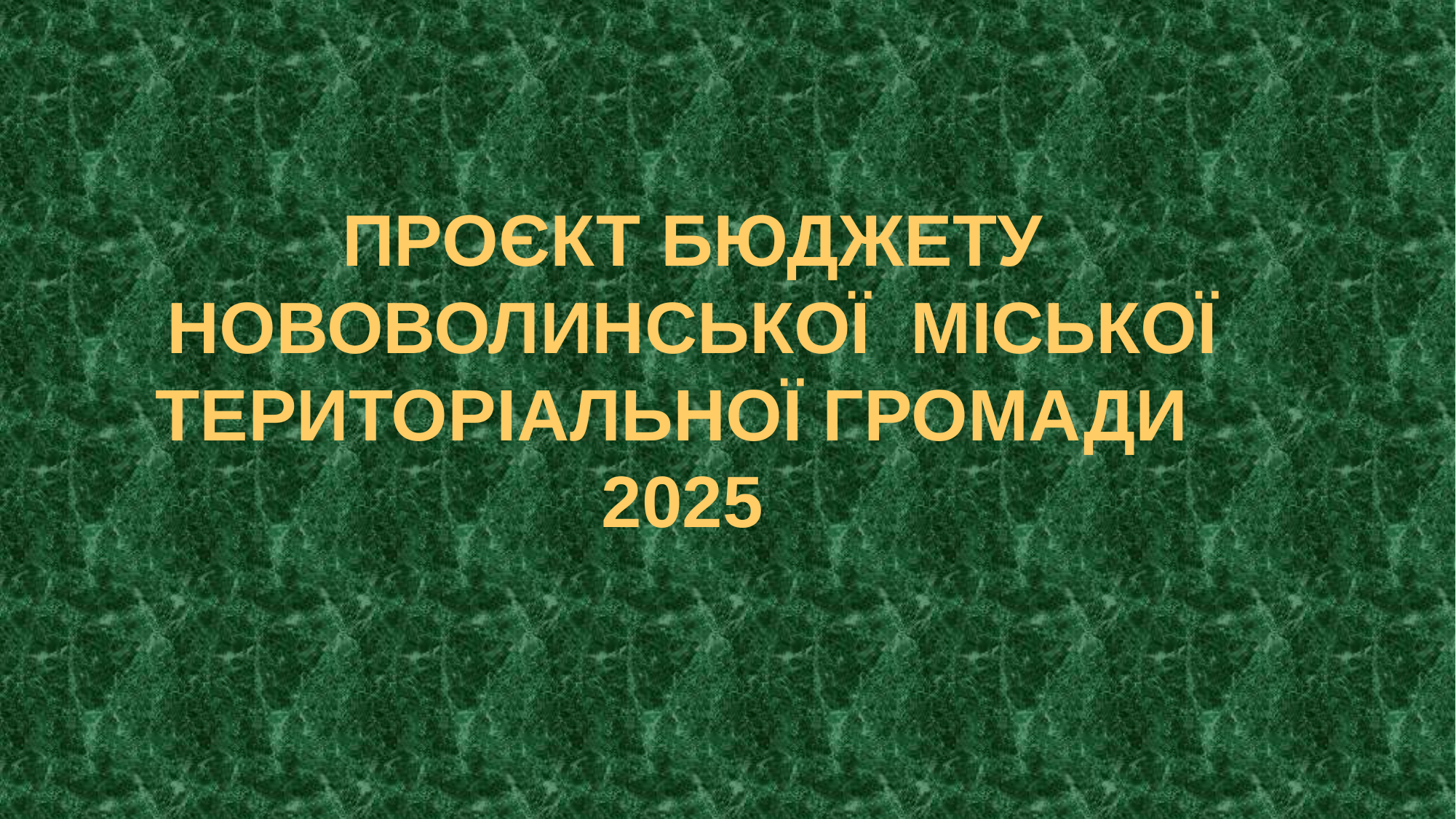

# ПРОЄКТ БЮДЖЕТу НОВОВОЛИНСЬКОЇ  МІСЬКОЇ ТЕРИТОРІАЛЬНОЇ ГРОМАДИ 2025